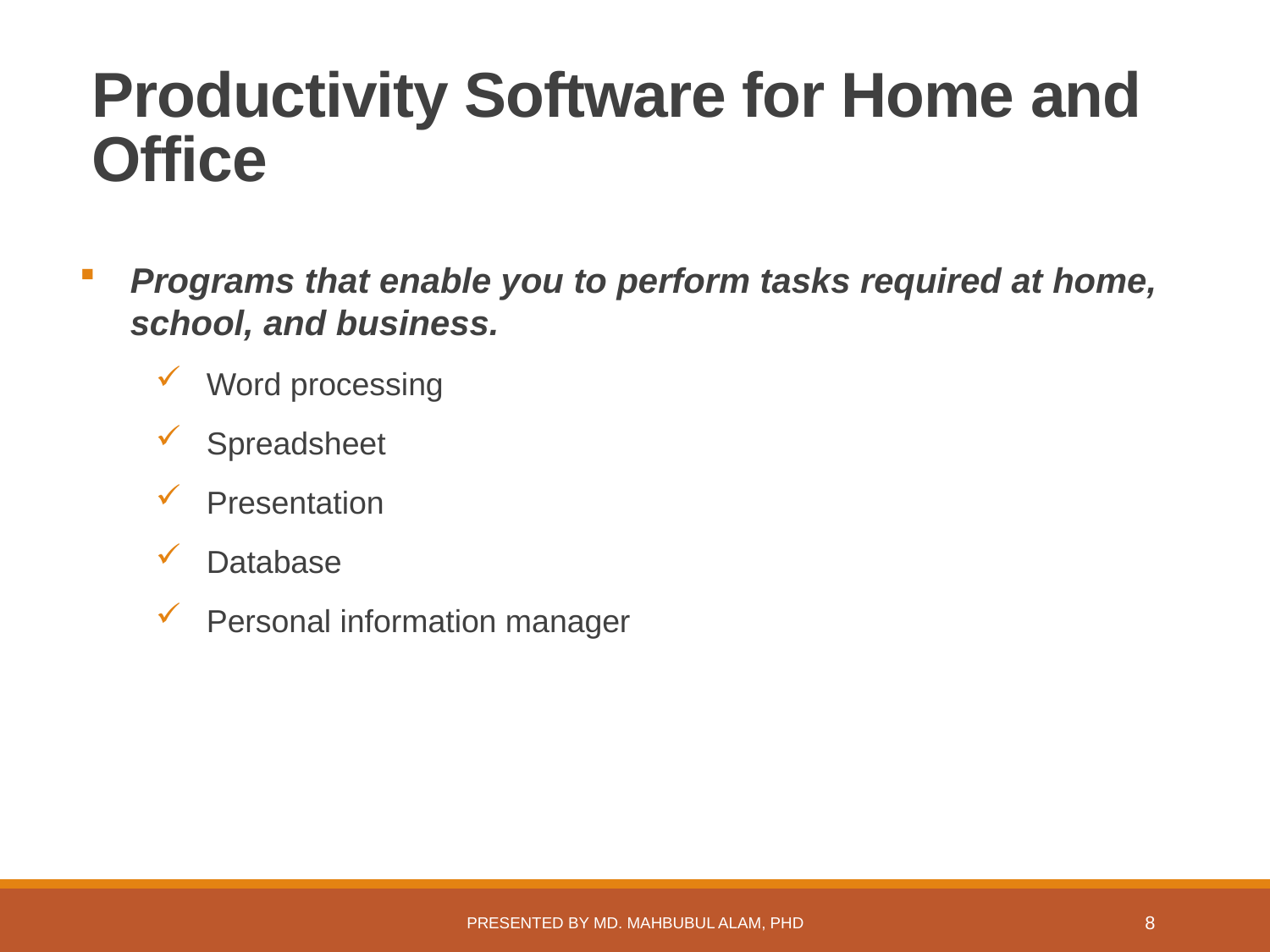

# Productivity Software for Home and Office
Programs that enable you to perform tasks required at home, school, and business.
Word processing
Spreadsheet
Presentation
Database
Personal information manager

Presented by Md. Mahbubul Alam, PhD
8